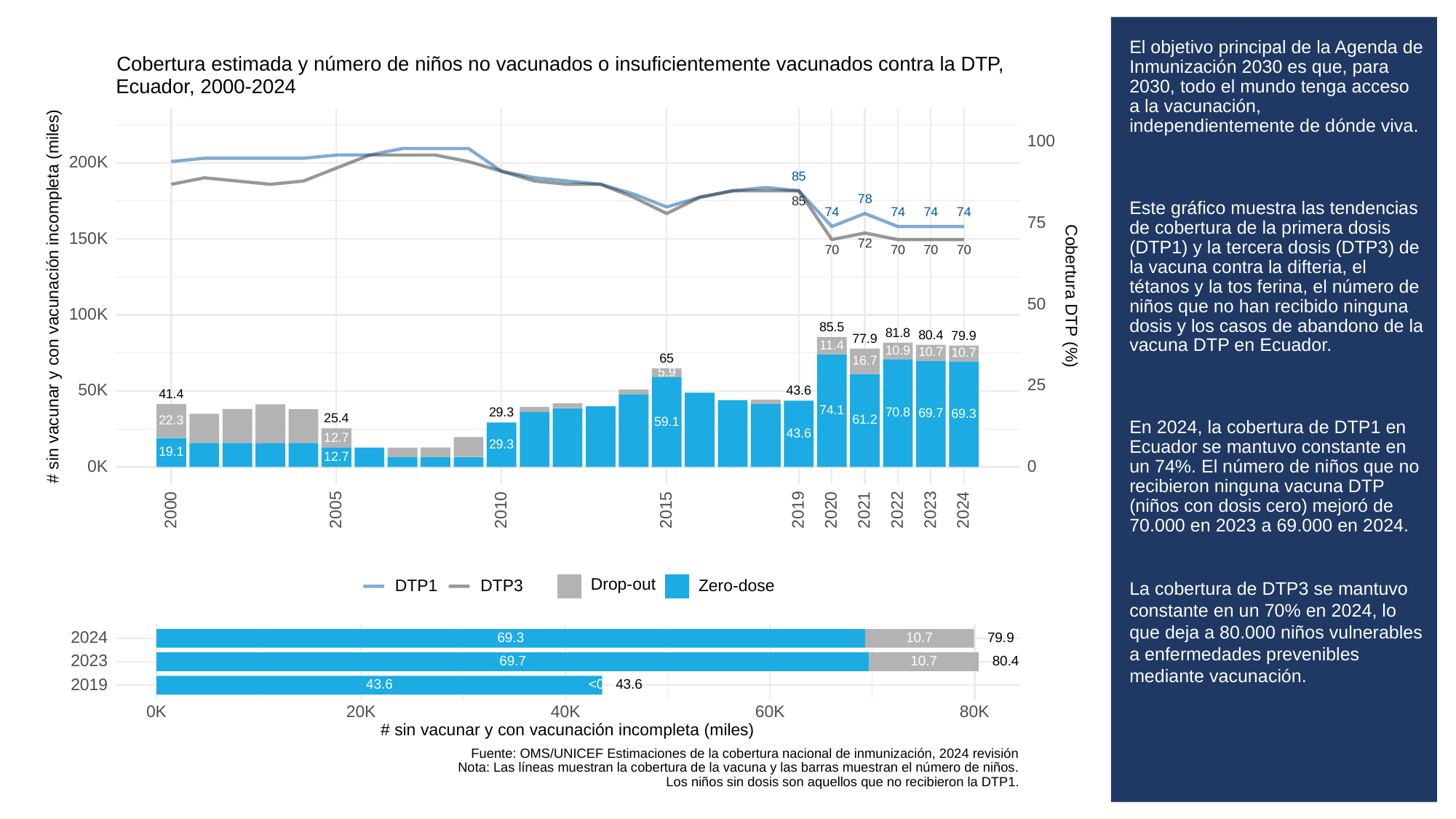

# El objetivo principal de la Agenda de Inmunización 2030 es que, para 2030, todo el mundo tenga acceso a la vacunación, independientemente de dónde viva.

Este gráfico muestra las tendencias de cobertura de la primera dosis (DTP1) y la tercera dosis (DTP3) de la vacuna contra la difteria, el tétanos y la tos ferina, el número de niños que no han recibido ninguna dosis y los casos de abandono de la vacuna DTP en Ecuador.

En 2024, la cobertura de DTP1 en Ecuador se mantuvo constante en un 74%. El número de niños que no recibieron ninguna vacuna DTP (niños con dosis cero) mejoró de 70.000 en 2023 a 69.000 en 2024.

La cobertura de DTP3 se mantuvo constante en un 70% en 2024, lo que deja a 80.000 niños vulnerables a enfermedades prevenibles mediante vacunación.

Cobertura estimada y número de niños no vacunados o insuficientemente vacunados contra la DTP,
Ecuador, 2000-2024

100

200K

85
78
85

74
74
74
74
75
150K

72
70
70
70
70

# sin vacunar y con vacunación incompleta (miles)
Cobertura DTP (%)
50
100K

85.5
81.8
80.4
79.9
77.9

11.4

10.9
10.7

10.7

65

16.7

5.9

25
50K
43.6

41.4

74.1

70.8
29.3

69.7
69.3

25.4
61.2
22.3
59.1

43.6
12.7

29.3

19.1

12.7

0K
0

2023
2000
2005
2010
2015
2019
2020
2021
2022
2024

Drop-out
DTP3
Zero-dose
DTP1

2024
69.3
10.7
79.9

2023
69.7
10.7
80.4

2019
43.6
43.6
<0.5

0K
20K
40K
60K
80K
# sin vacunar y con vacunación incompleta (miles)
Fuente: OMS/UNICEF Estimaciones de la cobertura nacional de inmunización, 2024 revisión
Nota: Las líneas muestran la cobertura de la vacuna y las barras muestran el número de niños.
Los niños sin dosis son aquellos que no recibieron la DTP1.